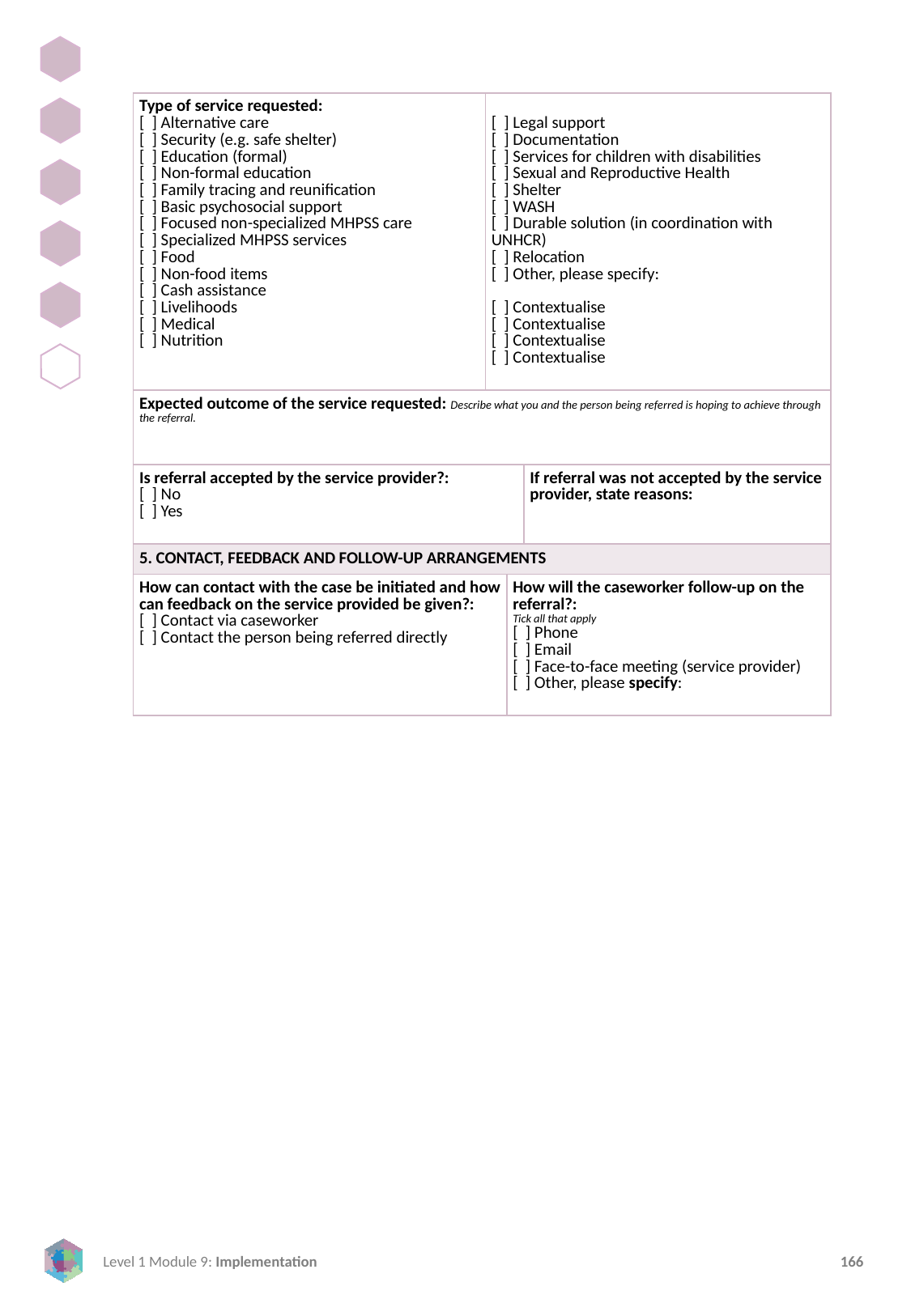

| Type of service requested: [ ] Alternative care [ ] Security (e.g. safe shelter) [ ] Education (formal) [ ] Non-formal education [ ] Family tracing and reunification [ ] Basic psychosocial support [ ] Focused non-specialized MHPSS care [ ] Specialized MHPSS services [ ] Food [ ] Non-food items [ ] Cash assistance [ ] Livelihoods [ ] Medical [ ] Nutrition | [ ] Legal support [ ] Documentation [ ] Services for children with disabilities [ ] Sexual and Reproductive Health [ ] Shelter [ ] WASH [ ] Durable solution (in coordination with UNHCR) [ ] Relocation [ ] Other, please specify:   [ ] Contextualise [ ] Contextualise [ ] Contextualise [ ] Contextualise |  |  |
| --- | --- | --- | --- |
| Expected outcome of the service requested: Describe what you and the person being referred is hoping to achieve through the referral. |  |  |  |
| Is referral accepted by the service provider?: [ ] No [ ] Yes |  |  | If referral was not accepted by the service provider, state reasons: |
| 5. CONTACT, FEEDBACK AND FOLLOW-UP ARRANGEMENTS |  |  |  |
| How can contact with the case be initiated and how can feedback on the service provided be given?: [ ] Contact via caseworker [ ] Contact the person being referred directly |  | How will the caseworker follow-up on the referral?: Tick all that apply [ ] Phone [ ] Email [ ] Face-to-face meeting (service provider) [ ] Other, please specify: |  |